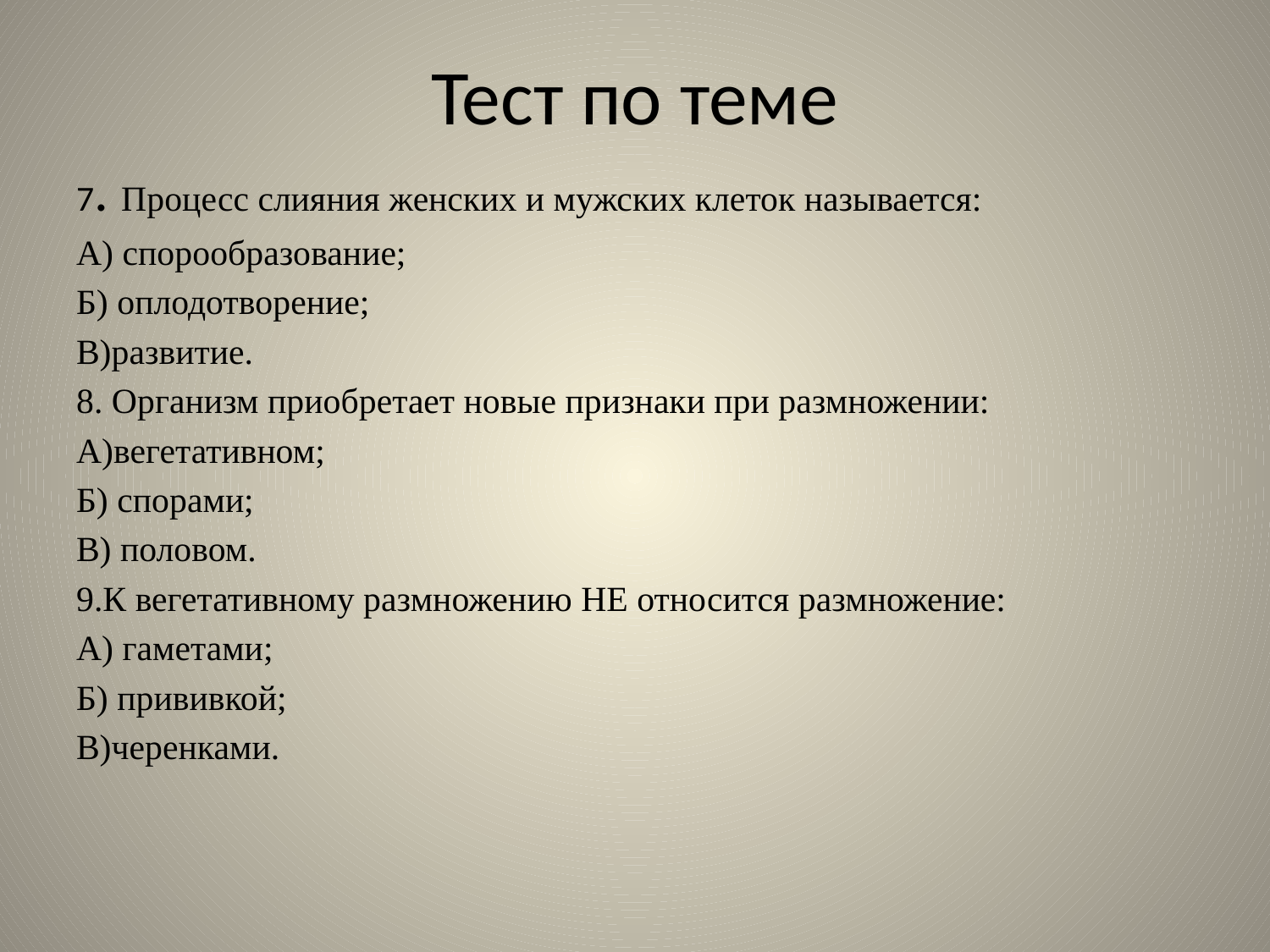

# Тест по теме
7. Процесс слияния женских и мужских клеток называется:
А) спорообразование;
Б) оплодотворение;
В)развитие.
8. Организм приобретает новые признаки при размножении:
А)вегетативном;
Б) спорами;
В) половом.
9.К вегетативному размножению НЕ относится размножение:
А) гаметами;
Б) прививкой;
В)черенками.